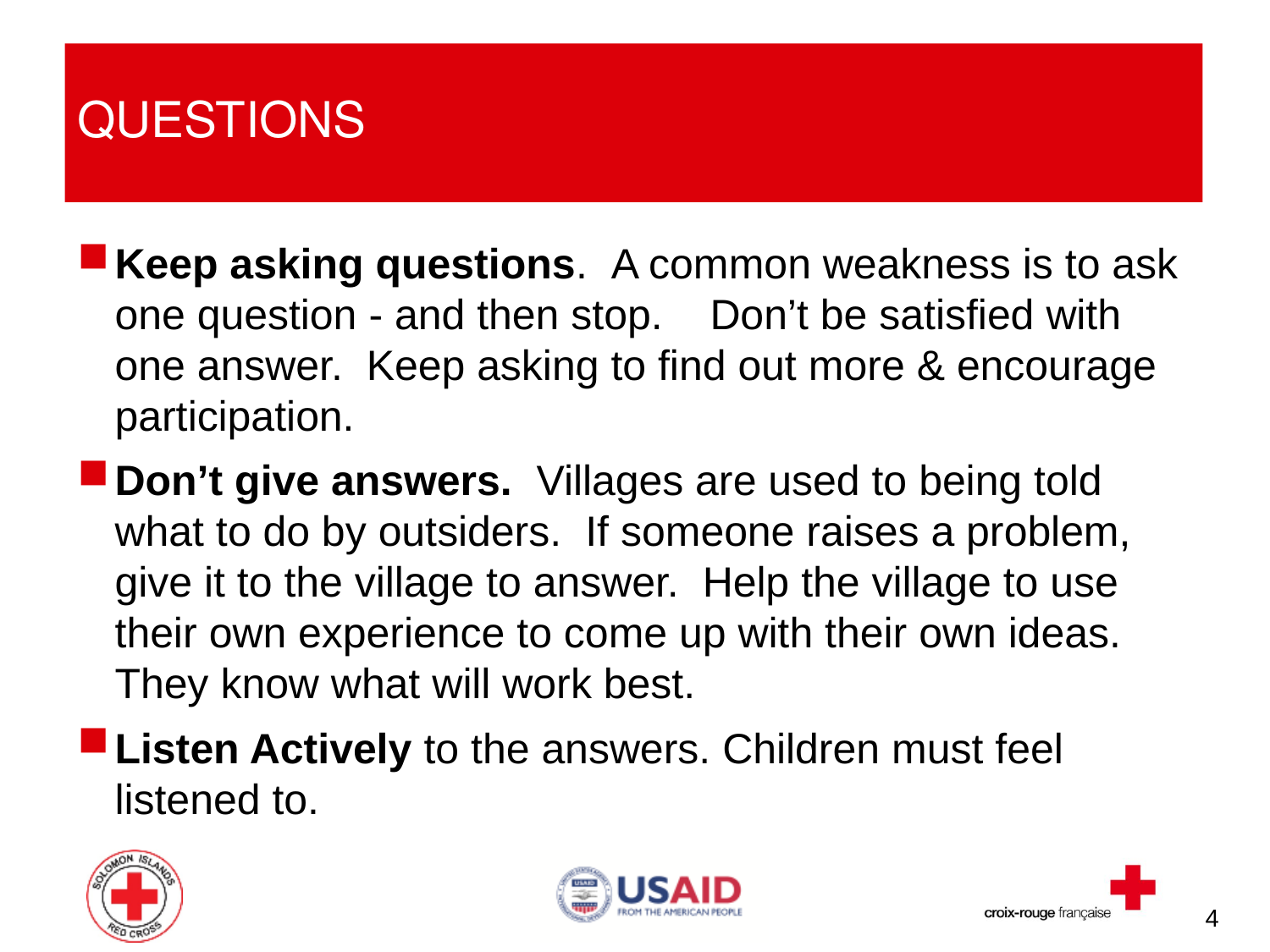

# Questions
Keep asking questions.  A common weakness is to ask one question - and then stop.    Don’t be satisfied with one answer.  Keep asking to find out more & encourage participation.
Don’t give answers.  Villages are used to being told what to do by outsiders.  If someone raises a problem, give it to the village to answer.  Help the village to use their own experience to come up with their own ideas.  They know what will work best.
Listen Actively to the answers. Children must feel listened to.

4